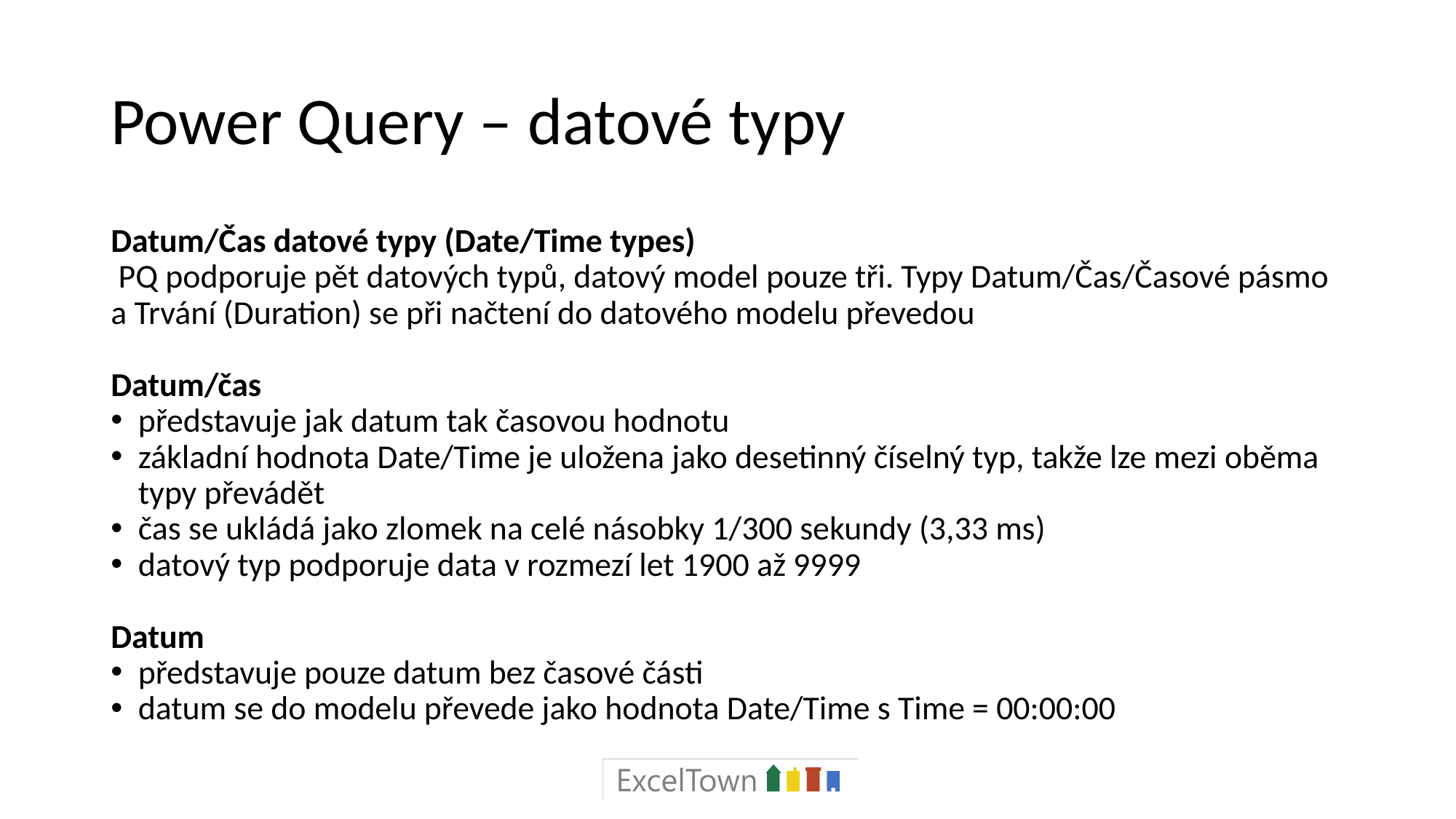

# Power Query – datové typy
Datum/Čas datové typy (Date/Time types)
 PQ podporuje pět datových typů, datový model pouze tři. Typy Datum/Čas/Časové pásmo a Trvání (Duration) se při načtení do datového modelu převedou

Datum/čas
představuje jak datum tak časovou hodnotu
základní hodnota Date/Time je uložena jako desetinný číselný typ, takže lze mezi oběma typy převádět
čas se ukládá jako zlomek na celé násobky 1/300 sekundy (3,33 ms)
datový typ podporuje data v rozmezí let 1900 až 9999

Datum
představuje pouze datum bez časové části
datum se do modelu převede jako hodnota Date/Time s Time = 00:00:00